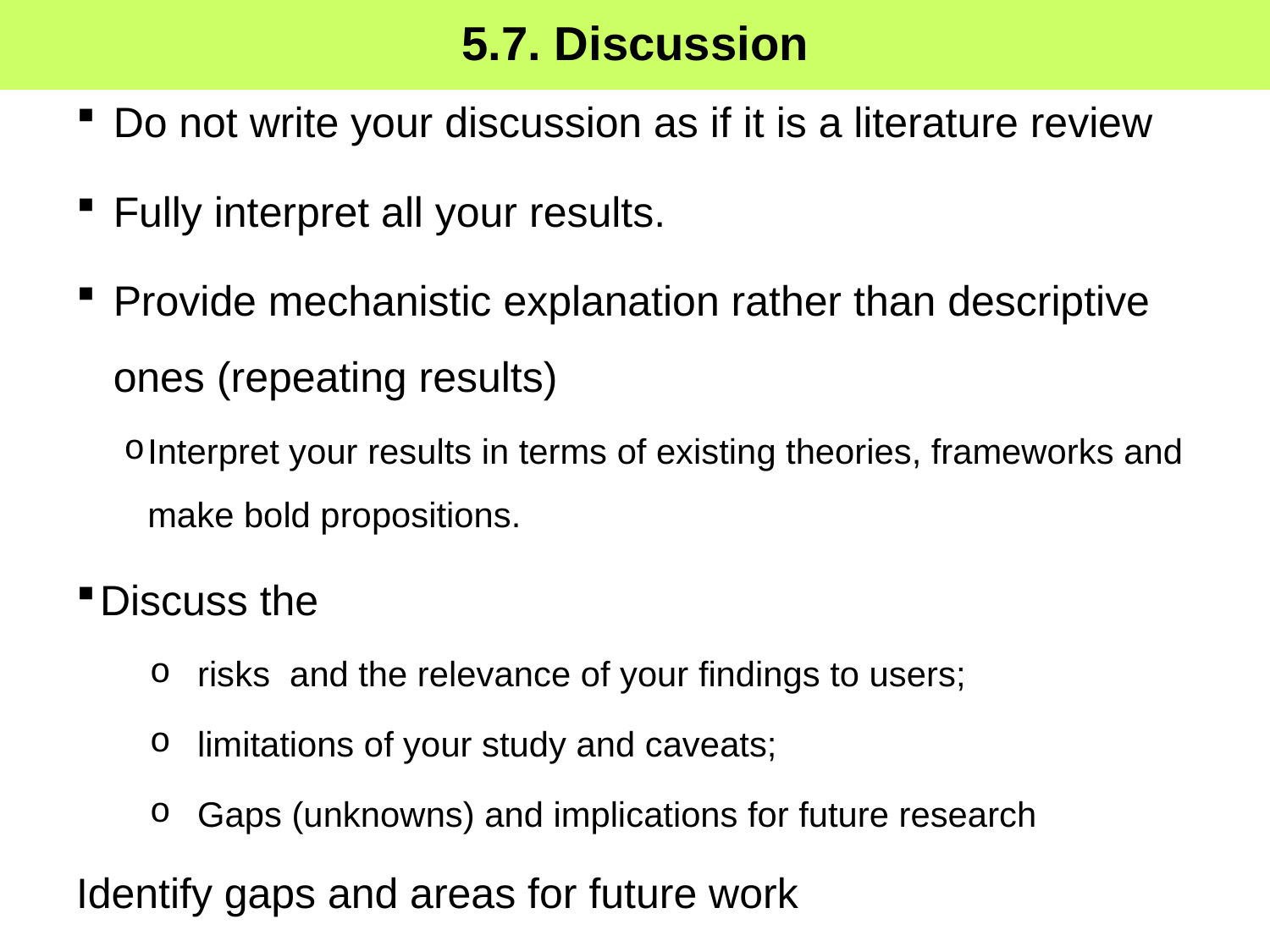

# 5.7. Discussion
Do not write your discussion as if it is a literature review
Fully interpret all your results.
Provide mechanistic explanation rather than descriptive ones (repeating results)
Interpret your results in terms of existing theories, frameworks and make bold propositions.
Discuss the
risks  and the relevance of your findings to users;
limitations of your study and caveats;
Gaps (unknowns) and implications for future research
Identify gaps and areas for future work